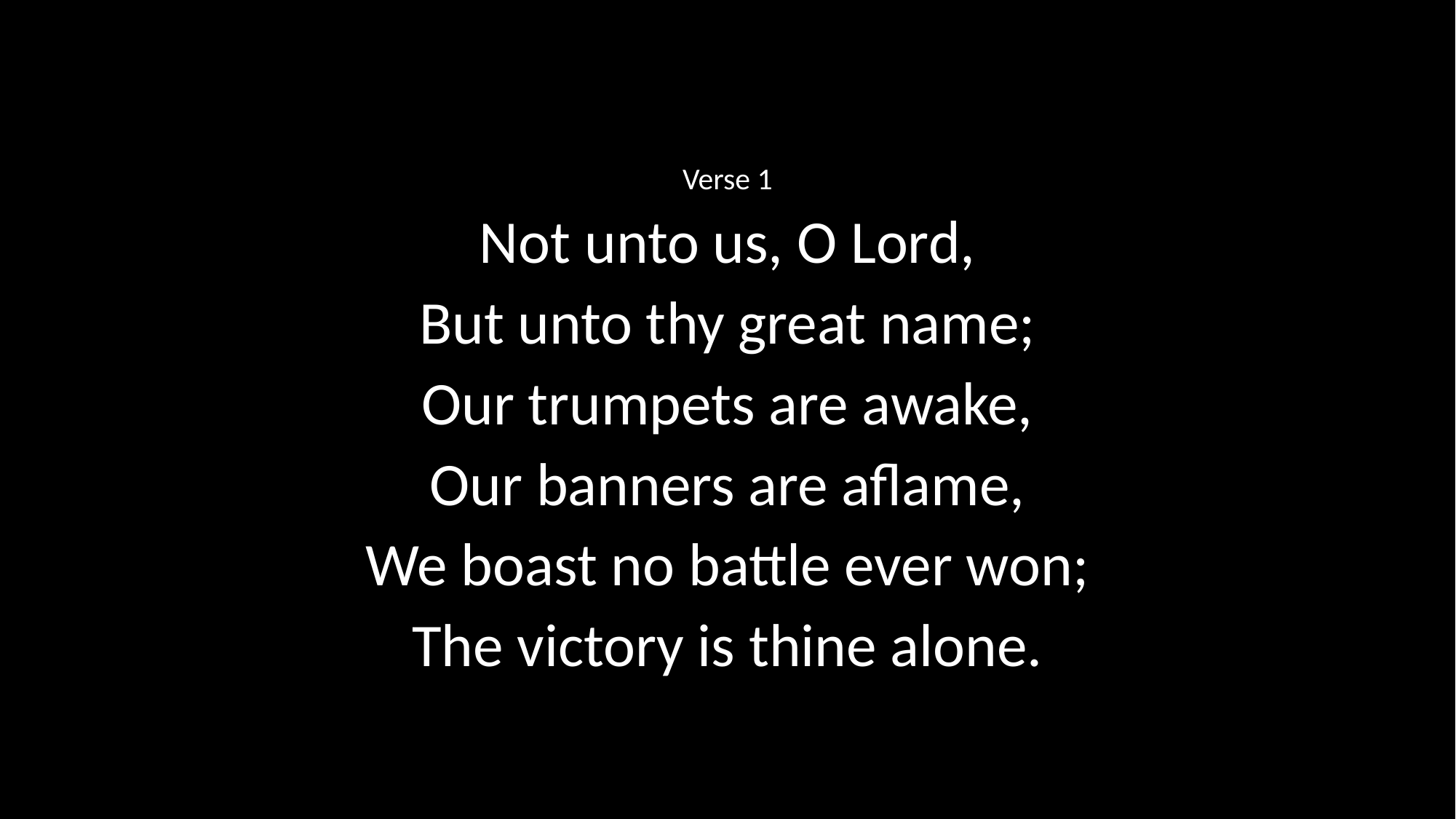

Verse 1
Not unto us, O Lord,
But unto thy great name;
Our trumpets are awake,
Our banners are aflame,
We boast no battle ever won;
The victory is thine alone.